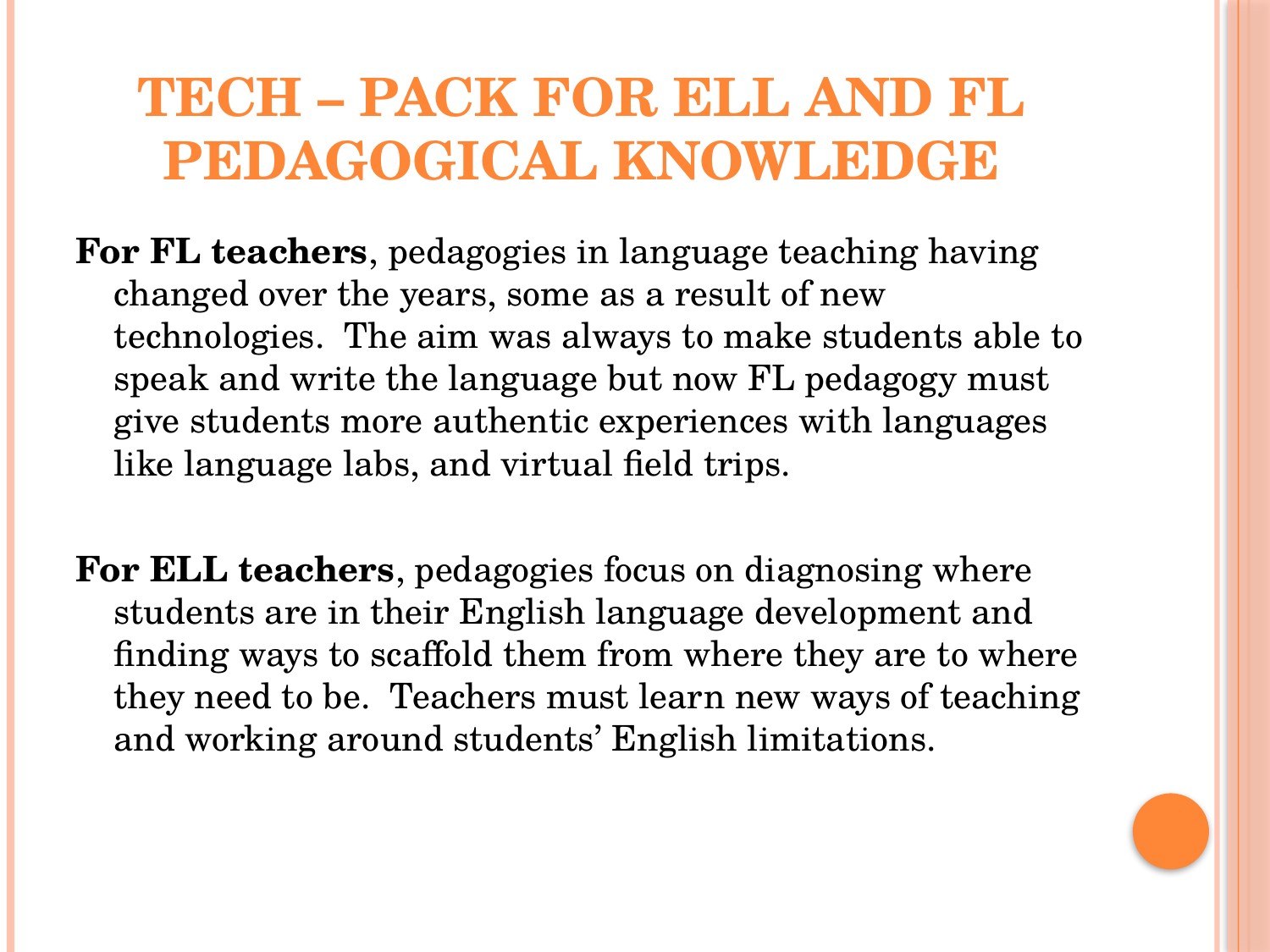

# tech – pack for ell and fl Pedagogical Knowledge
For FL teachers, pedagogies in language teaching having changed over the years, some as a result of new technologies.  The aim was always to make students able to speak and write the language but now FL pedagogy must give students more authentic experiences with languages like language labs, and virtual field trips.

For ELL teachers, pedagogies focus on diagnosing where students are in their English language development and finding ways to scaffold them from where they are to where they need to be.  Teachers must learn new ways of teaching and working around students’ English limitations.